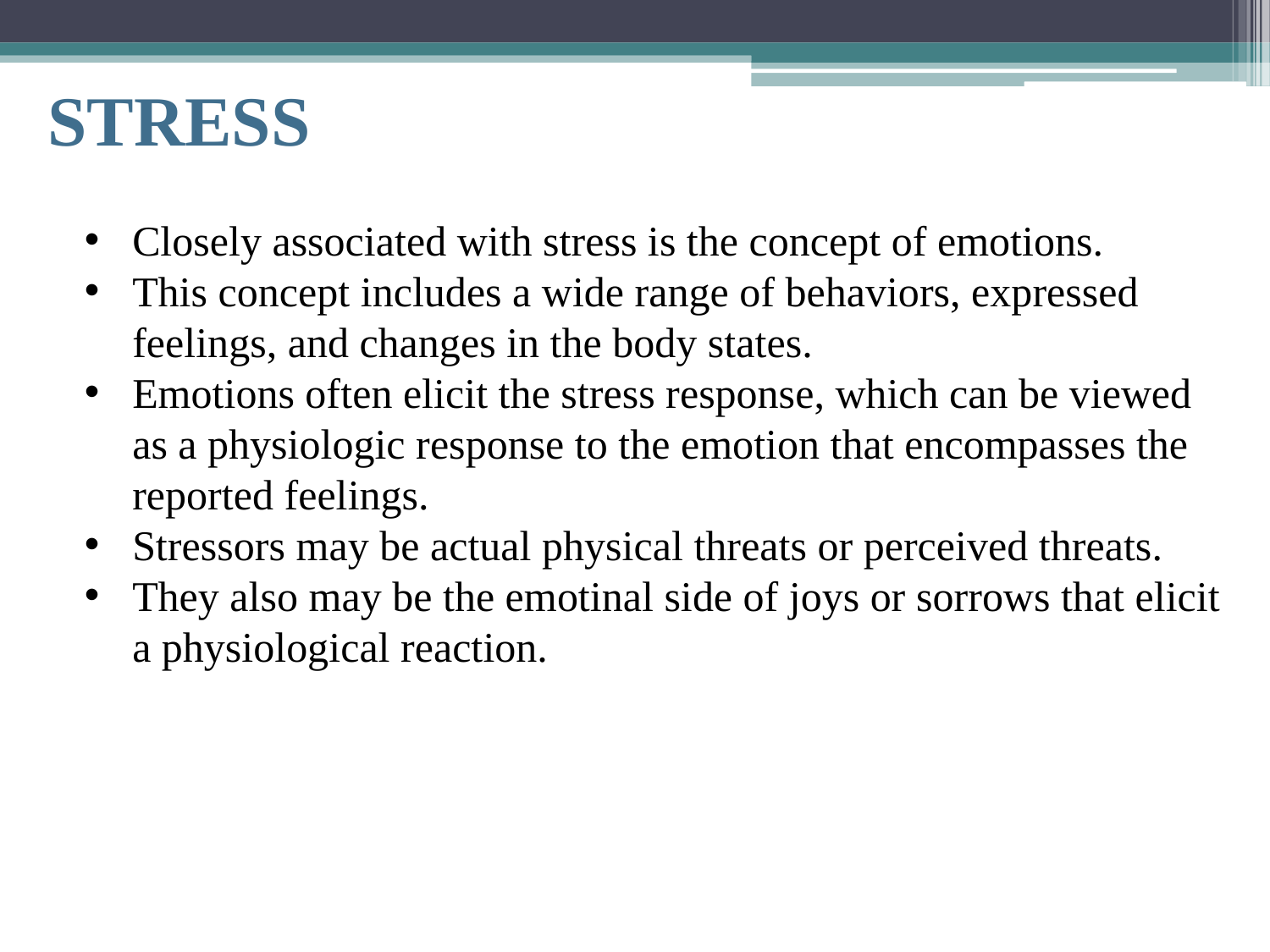

# STRESS
Closely associated with stress is the concept of emotions.
This concept includes a wide range of behaviors, expressed feelings, and changes in the body states.
Emotions often elicit the stress response, which can be viewed as a physiologic response to the emotion that encompasses the reported feelings.
Stressors may be actual physical threats or perceived threats.
They also may be the emotinal side of joys or sorrows that elicit a physiological reaction.